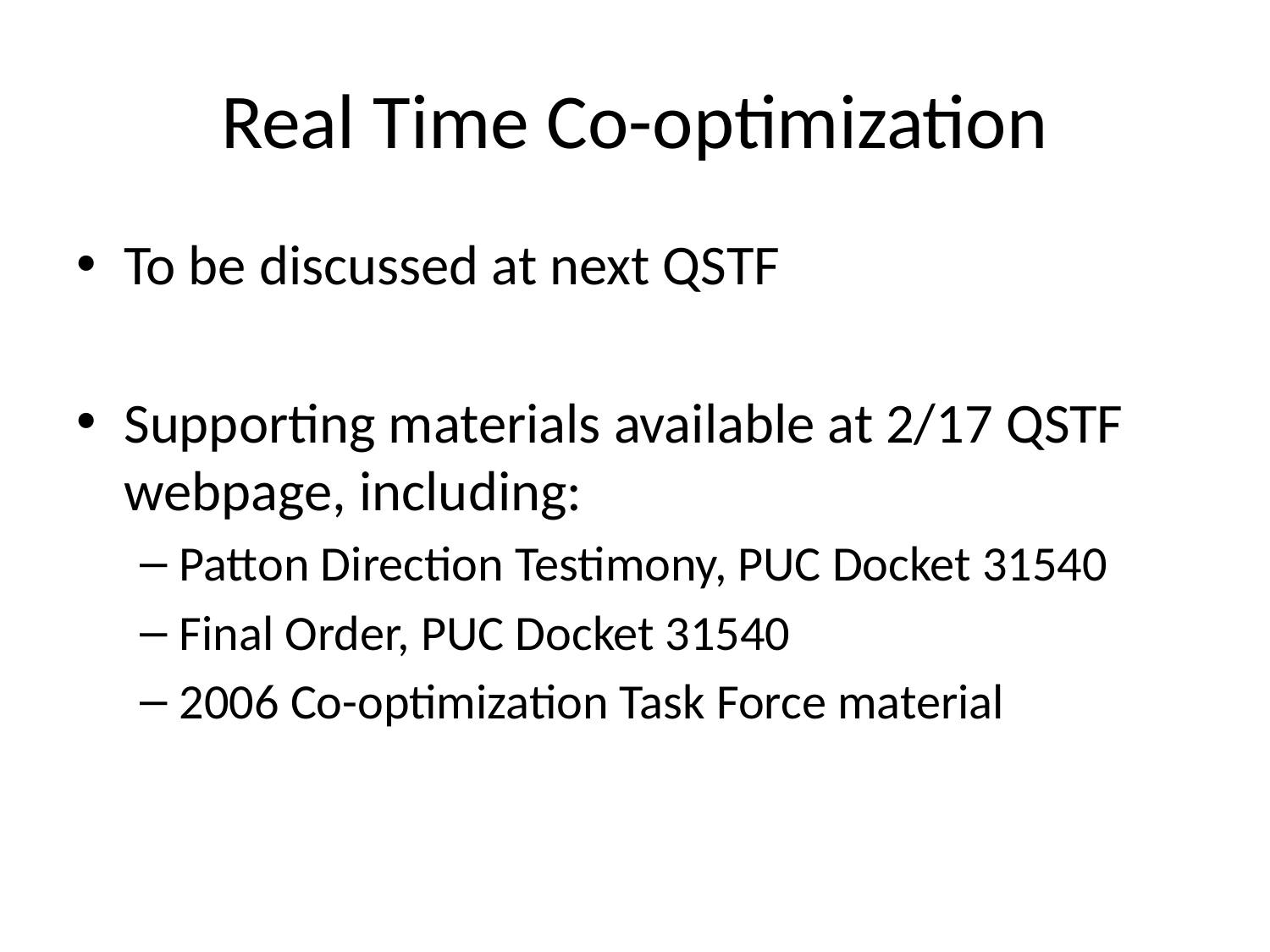

# Real Time Co-optimization
To be discussed at next QSTF

Supporting materials available at 2/17 QSTF webpage, including:
Patton Direction Testimony, PUC Docket 31540
Final Order, PUC Docket 31540
2006 Co-optimization Task Force material